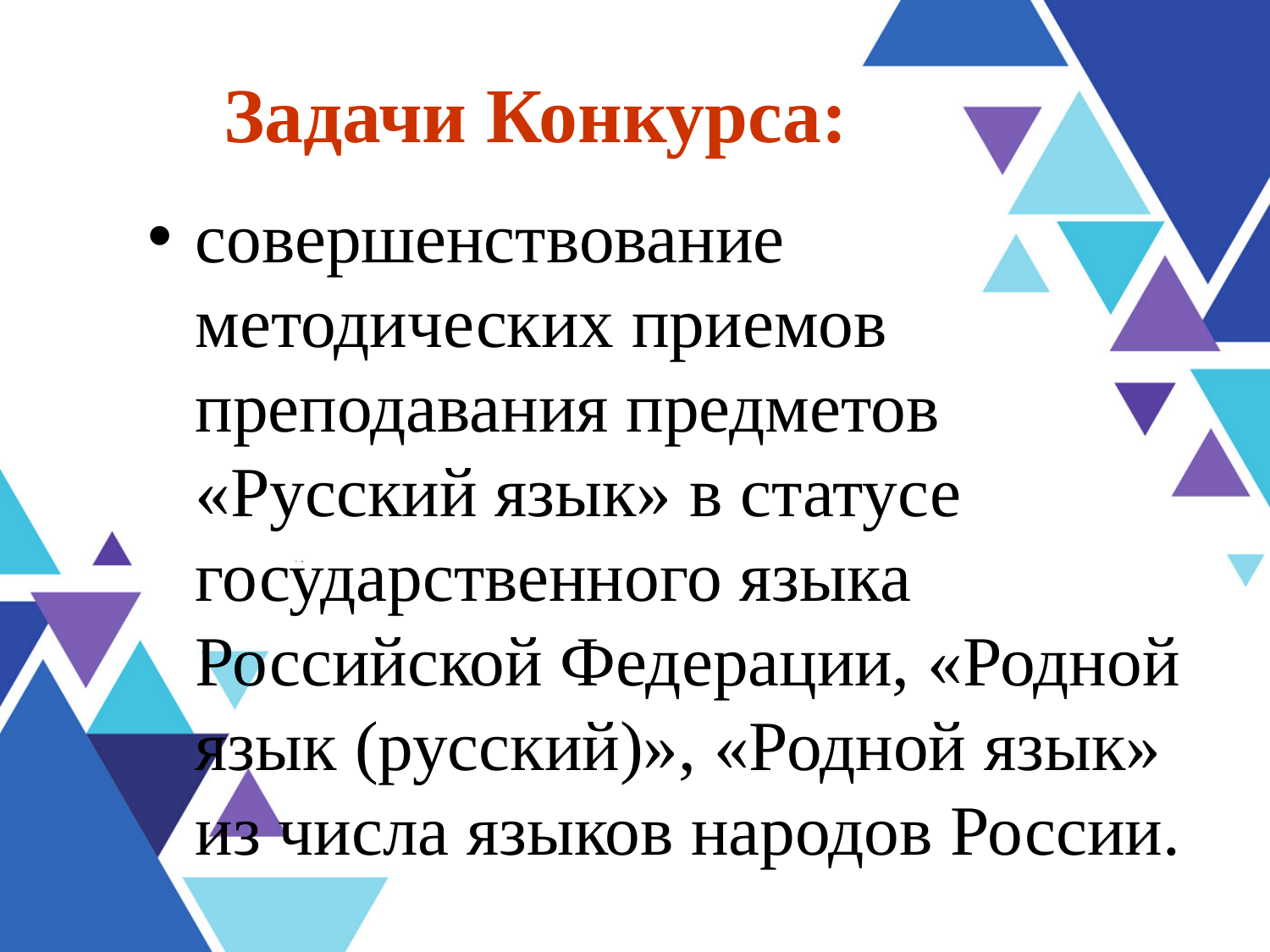

Задачи Конкурса:
совершенствование методических приемов преподавания предметов «Русский язык» в статусе государственного языка Российской Федерации, «Родной язык (русский)», «Родной язык» из числа языков народов России.